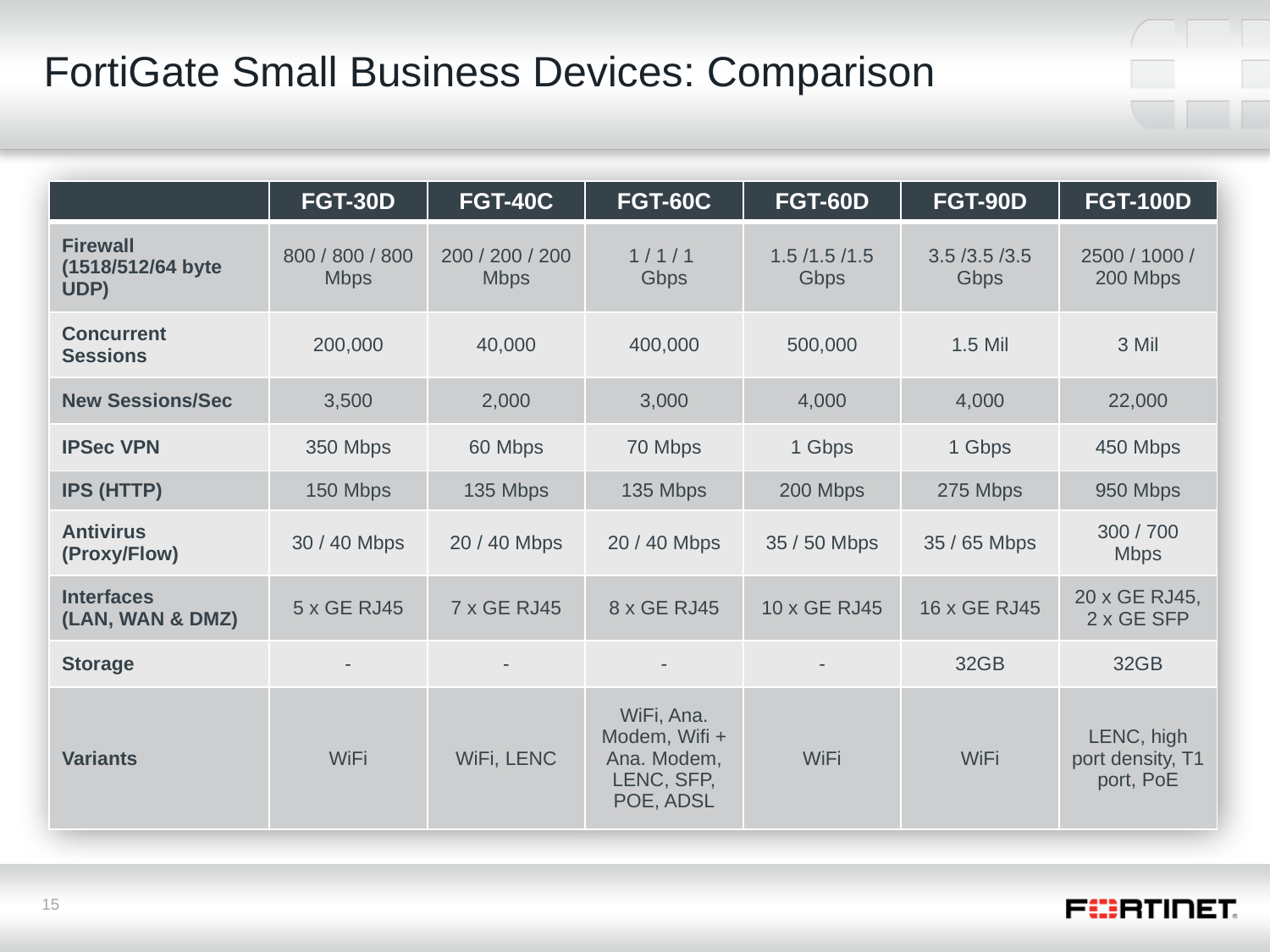

# FortiGate Small Business Devices: Comparison
|  | FGT-30D | FGT-40C | FGT-60C | FGT-60D | FGT-90D | FGT-100D |
| --- | --- | --- | --- | --- | --- | --- |
| Firewall (1518/512/64 byte UDP) | 800 / 800 / 800 Mbps | 200 / 200 / 200 Mbps | 1 / 1 / 1 Gbps | 1.5 /1.5 /1.5 Gbps | 3.5 /3.5 /3.5 Gbps | 2500 / 1000 / 200 Mbps |
| Concurrent Sessions | 200,000 | 40,000 | 400,000 | 500,000 | 1.5 Mil | 3 Mil |
| New Sessions/Sec | 3,500 | 2,000 | 3,000 | 4,000 | 4,000 | 22,000 |
| IPSec VPN | 350 Mbps | 60 Mbps | 70 Mbps | 1 Gbps | 1 Gbps | 450 Mbps |
| IPS (HTTP) | 150 Mbps | 135 Mbps | 135 Mbps | 200 Mbps | 275 Mbps | 950 Mbps |
| Antivirus (Proxy/Flow) | 30 / 40 Mbps | 20 / 40 Mbps | 20 / 40 Mbps | 35 / 50 Mbps | 35 / 65 Mbps | 300 / 700 Mbps |
| Interfaces (LAN, WAN & DMZ) | 5 x GE RJ45 | 7 x GE RJ45 | 8 x GE RJ45 | 10 x GE RJ45 | 16 x GE RJ45 | 20 x GE RJ45, 2 x GE SFP |
| Storage | - | - | - | - | 32GB | 32GB |
| Variants | WiFi | WiFi, LENC | WiFi, Ana. Modem, Wifi + Ana. Modem, LENC, SFP, POE, ADSL | WiFi | WiFi | LENC, high port density, T1 port, PoE |